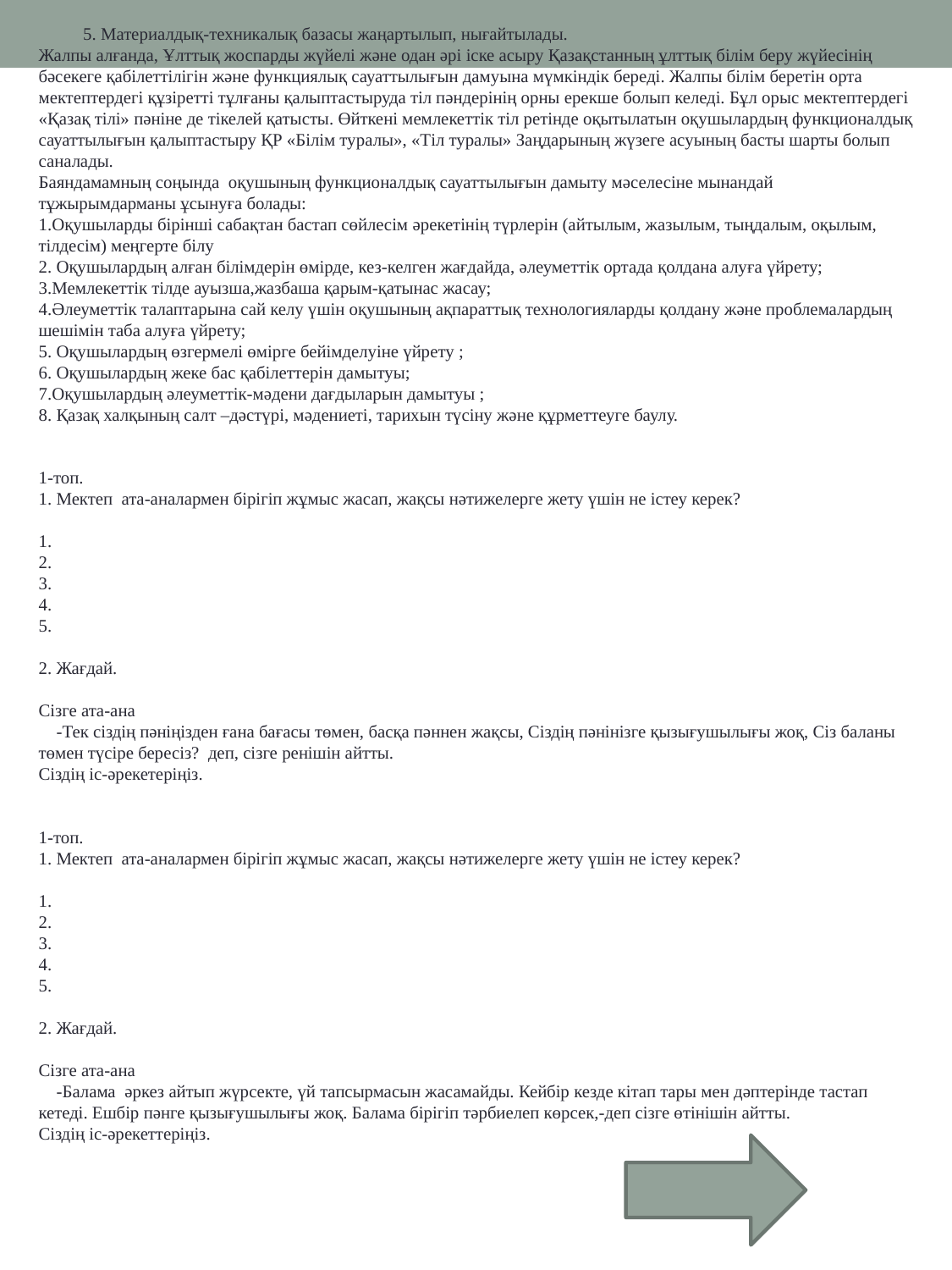

5. Материалдық-техникалық базасы жаңартылып, нығайтылады. 
Жалпы алғанда, Ұлттық жоспарды жүйелі және одан әрі іске асыру Қазақстанның ұлттық білім беру жүйесінің бәсекеге қабілеттілігін және функциялық сауаттылығын дамуына мүмкіндік береді. Жалпы білім беретін орта мектептердегі құзіретті тұлғаны қалыптастыруда тіл пәндерінің орны ерекше болып келеді. Бұл орыс мектептердегі «Қазақ тілі» пәніне де тікелей қатысты. Өйткені мемлекеттік тіл ретінде оқытылатын оқушылардың функционалдық сауаттылығын қалыптастыру ҚР «Білім туралы», «Тіл туралы» Заңдарының жүзеге асуының басты шарты болып саналады.
Баяндамамның соңында  оқушының функционалдық сауаттылығын дамыту мәселесіне мынандай тұжырымдарманы ұсынуға болады: 
1.Оқушыларды бірінші сабақтан бастап сөйлесім әрекетінің түрлерін (айтылым, жазылым, тыңдалым, оқылым, тілдесім) меңгерте білу 
2. Оқушылардың алған білімдерін өмірде, кез-келген жағдайда, әлеуметтік ортада қолдана алуға үйрету; 
3.Мемлекеттік тілде ауызша,жазбаша қарым-қатынас жасау; 
4.Әлеуметтік талаптарына сай келу үшін оқушының ақпараттық технологияларды қолдану және проблемалардың шешімін таба алуға үйрету; 
5. Оқушылардың өзгермелі өмірге бейімделуіне үйрету ; 
6. Оқушылардың жеке бас қабілеттерін дамытуы; 
7.Оқушылардың әлеуметтік-мәдени дағдыларын дамытуы ; 
8. Қазақ халқының салт –дәстүрі, мәдениеті, тарихын түсіну және құрметтеуге баулу.

1-топ.
1. Мектеп  ата-аналармен бірігіп жұмыс жасап, жақсы нәтижелерге жету үшін не істеу керек?

1.
2.
3.
4.
5.

2. Жағдай.

Сізге ата-ана
    -Тек сіздің пәніңізден ғана бағасы төмен, басқа пәннен жақсы, Сіздің пәнінізге қызығушылығы жоқ, Сіз баланы төмен түсіре бересіз?  деп, сізге ренішін айтты.
Сіздің іс-әрекетеріңіз.

1-топ.
1. Мектеп  ата-аналармен бірігіп жұмыс жасап, жақсы нәтижелерге жету үшін не істеу керек?

1.
2.
3.
4.
5.

2. Жағдай.

Сізге ата-ана
    -Балама  әркез айтып жүрсекте, үй тапсырмасын жасамайды. Кейбір кезде кітап тары мен дәптерінде тастап кетеді. Ешбір пәнге қызығушылығы жоқ. Балама бірігіп тәрбиелеп көрсек,-деп сізге өтінішін айтты.
Сіздің іс-әрекеттеріңіз.